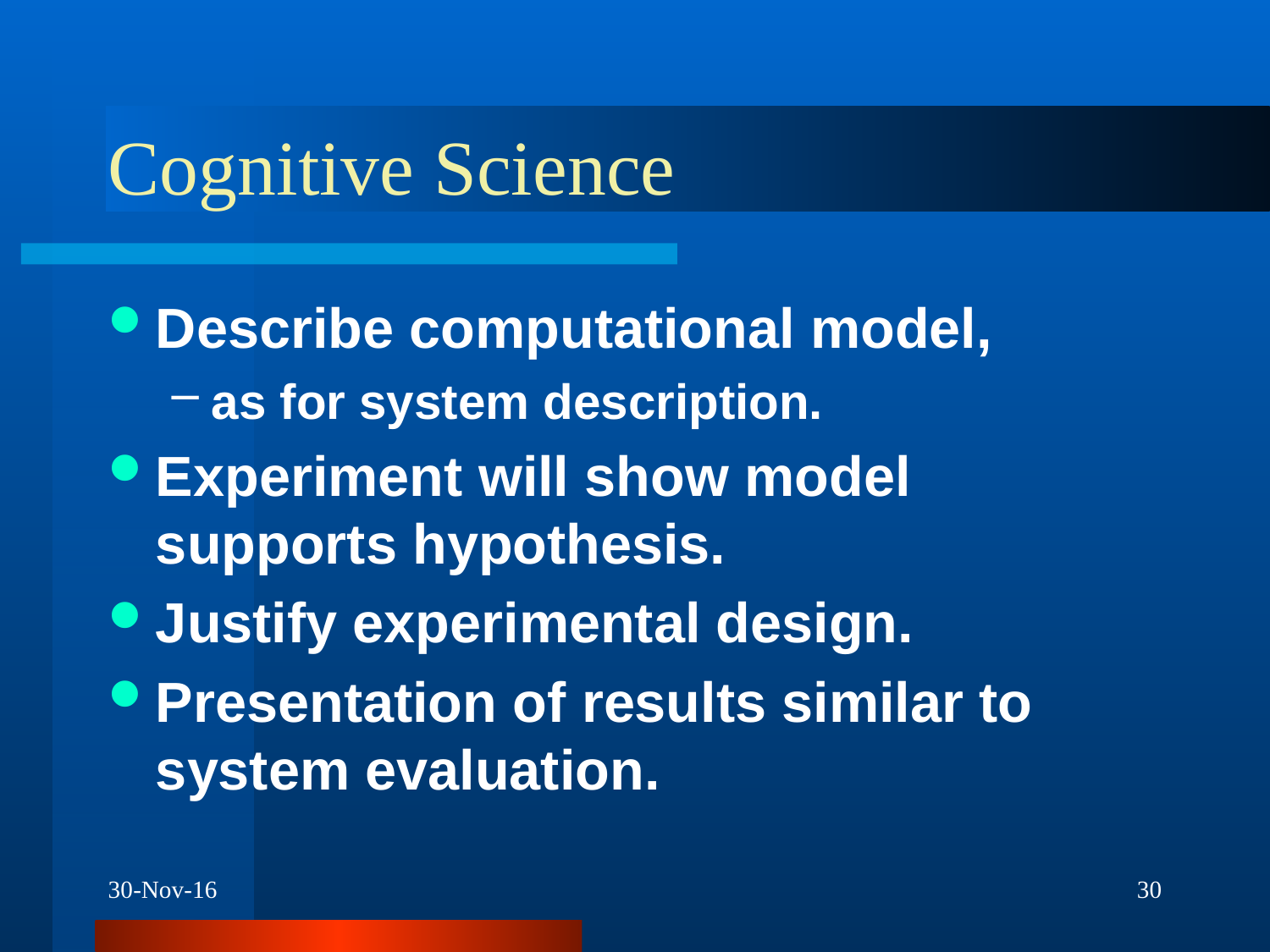

# Cognitive Science
Describe computational model,
as for system description.
Experiment will show model supports hypothesis.
Justify experimental design.
Presentation of results similar to system evaluation.
30-Nov-16
30